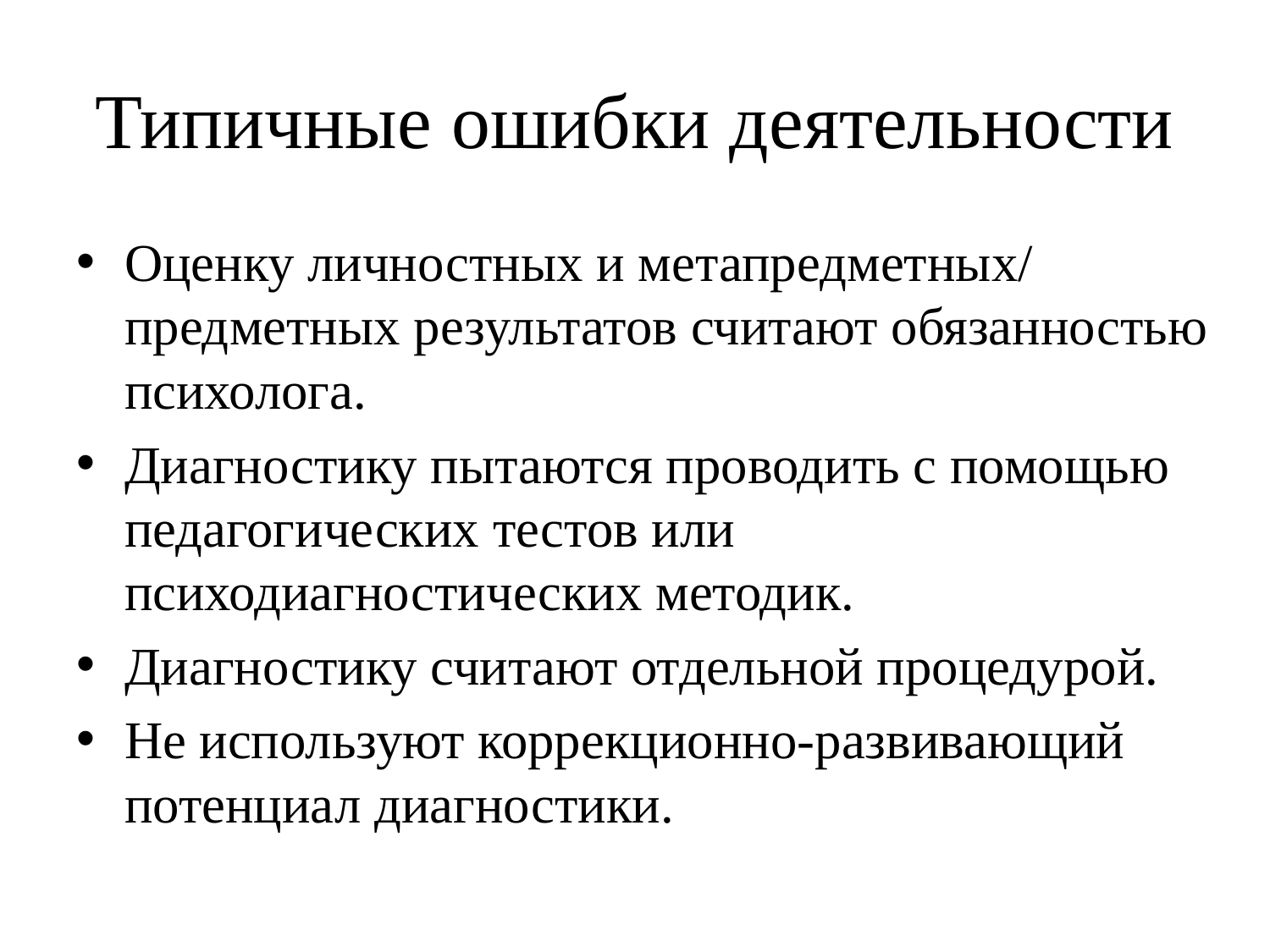

# Типичные ошибки деятельности
Оценку личностных и метапредметных/ предметных результатов считают обязанностью психолога.
Диагностику пытаются проводить с помощью педагогических тестов или психодиагностических методик.
Диагностику считают отдельной процедурой.
Не используют коррекционно-развивающий потенциал диагностики.